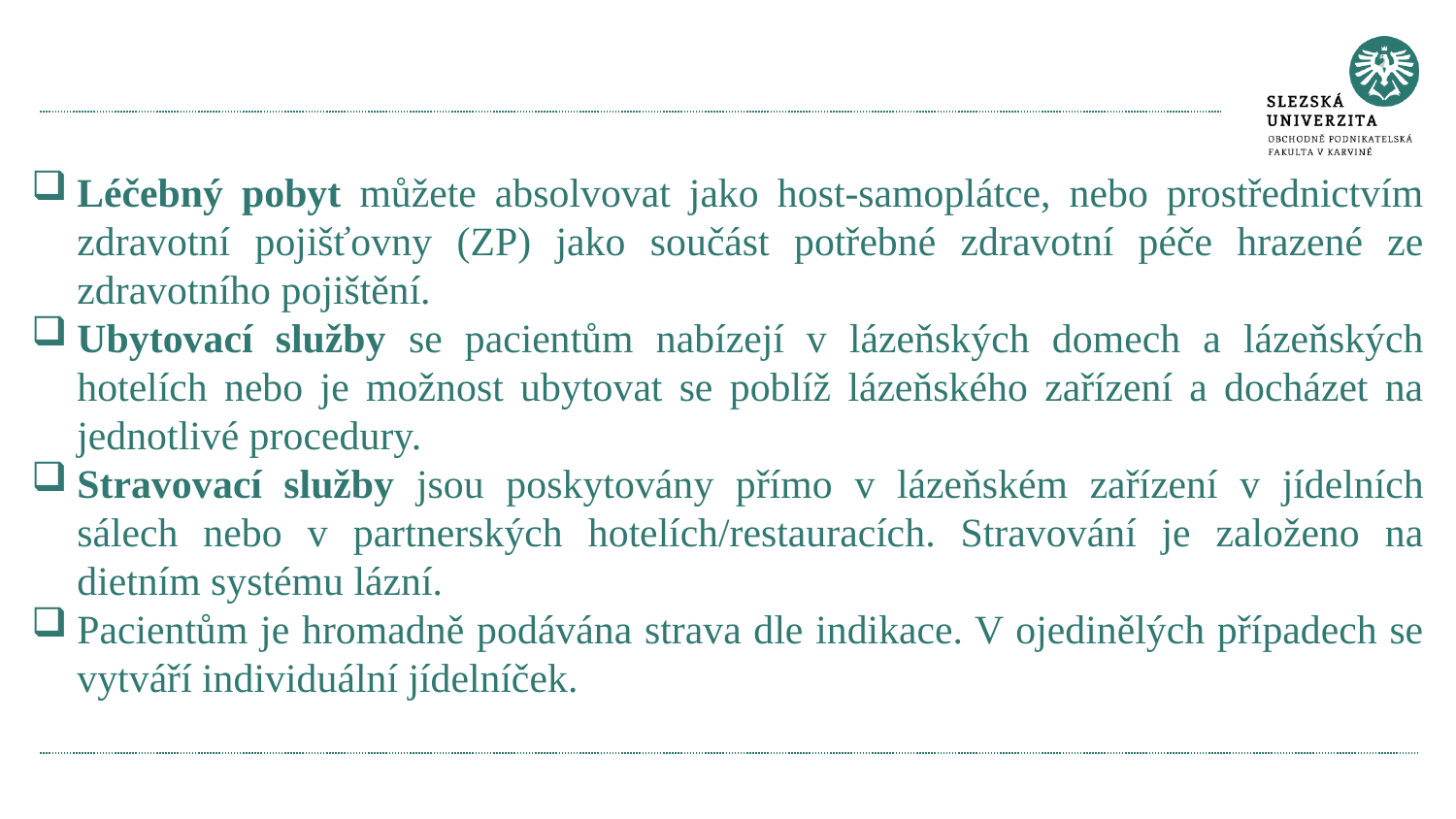

#
Léčebný pobyt můžete absolvovat jako host-samoplátce, nebo prostřednictvím zdravotní pojišťovny (ZP) jako součást potřebné zdravotní péče hrazené ze zdravotního pojištění.
Ubytovací služby se pacientům nabízejí v lázeňských domech a lázeňských hotelích nebo je možnost ubytovat se poblíž lázeňského zařízení a docházet na jednotlivé procedury.
Stravovací služby jsou poskytovány přímo v lázeňském zařízení v jídelních sálech nebo v partnerských hotelích/restauracích. Stravování je založeno na dietním systému lázní.
Pacientům je hromadně podávána strava dle indikace. V ojedinělých případech se vytváří individuální jídelníček.